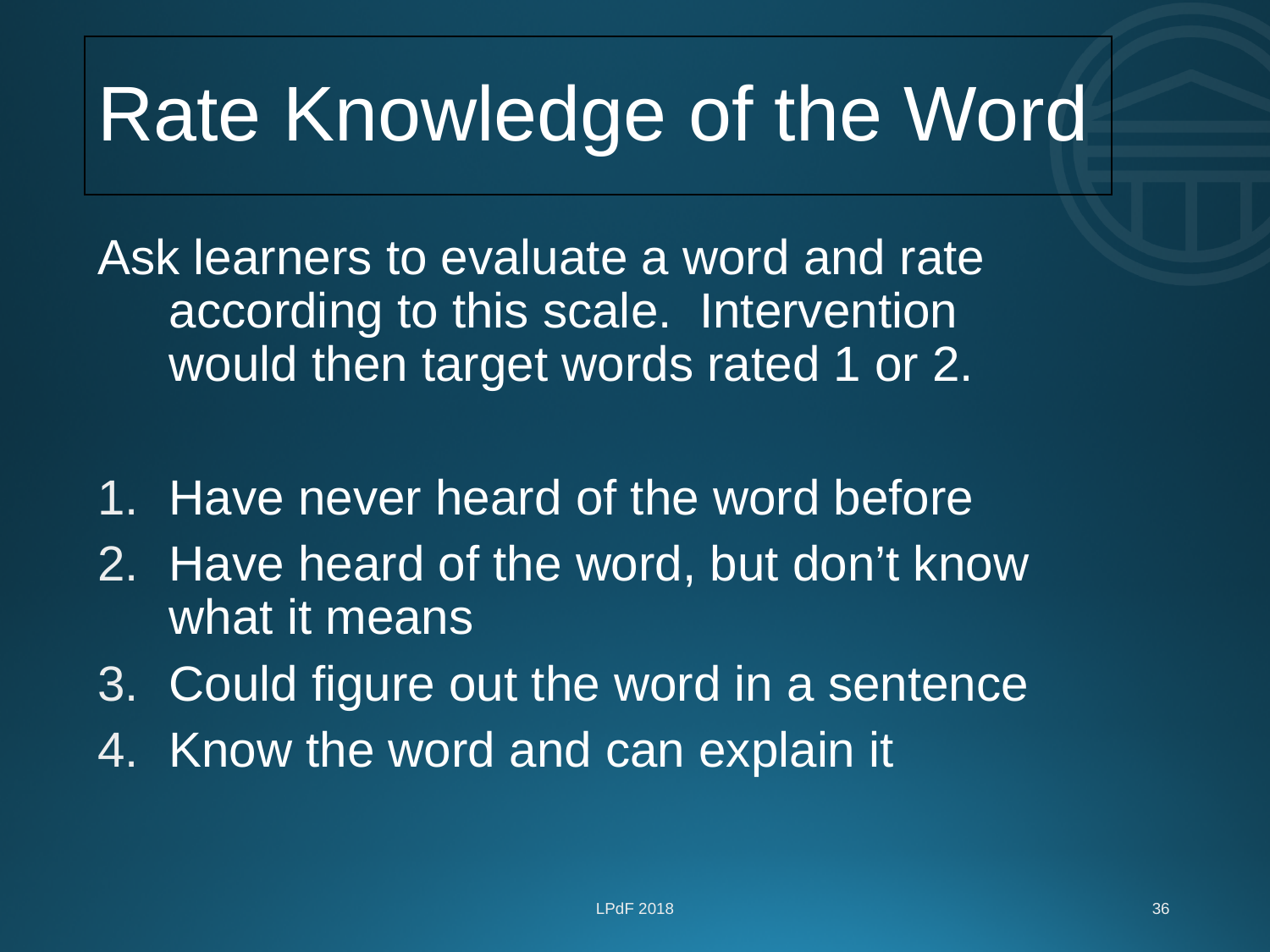

# Rate Knowledge of the Word
Ask learners to evaluate a word and rate according to this scale.  Intervention would then target words rated 1 or 2.

Have never heard of the word before
Have heard of the word, but don’t know what it means
Could figure out the word in a sentence
Know the word and can explain it
LPdF 2018
36